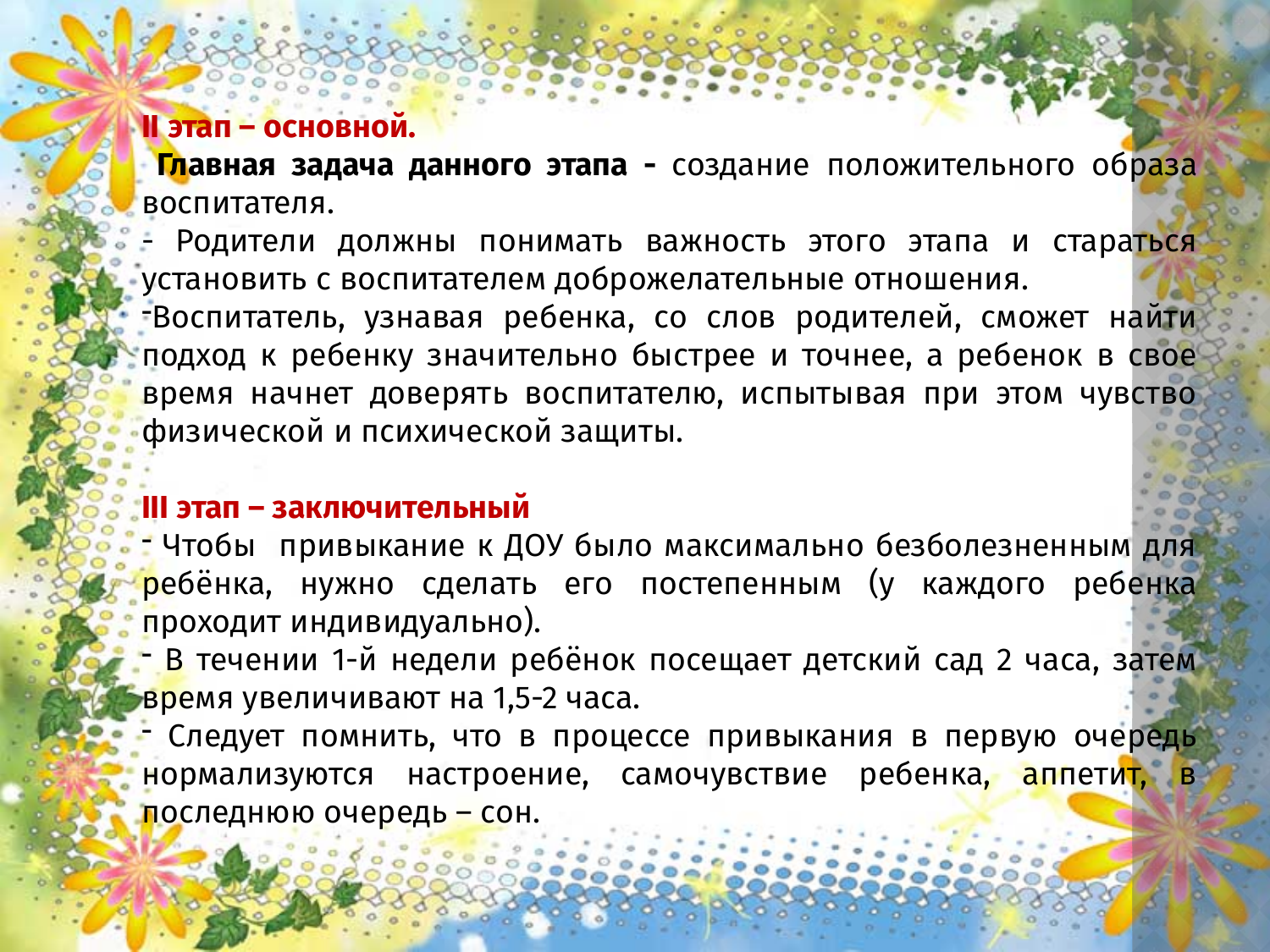

II этап – основной.
 Главная задача данного этапа - создание положительного образа воспитателя.
- Родители должны понимать важность этого этапа и стараться установить с воспитателем доброжелательные отношения.
Воспитатель, узнавая ребенка, со слов родителей, сможет найти подход к ребенку значительно быстрее и точнее, а ребенок в свое время начнет доверять воспитателю, испытывая при этом чувство физической и психической защиты.

III этап – заключительный
 Чтобы  привыкание к ДОУ было максимально безболезненным для ребёнка, нужно сделать его постепенным (у каждого ребенка проходит индивидуально).
 В течении 1-й недели ребёнок посещает детский сад 2 часа, затем время увеличивают на 1,5-2 часа.
 Следует помнить, что в процессе привыкания в первую очередь нормализуются настроение, самочувствие ребенка, аппетит, в последнюю очередь – сон.